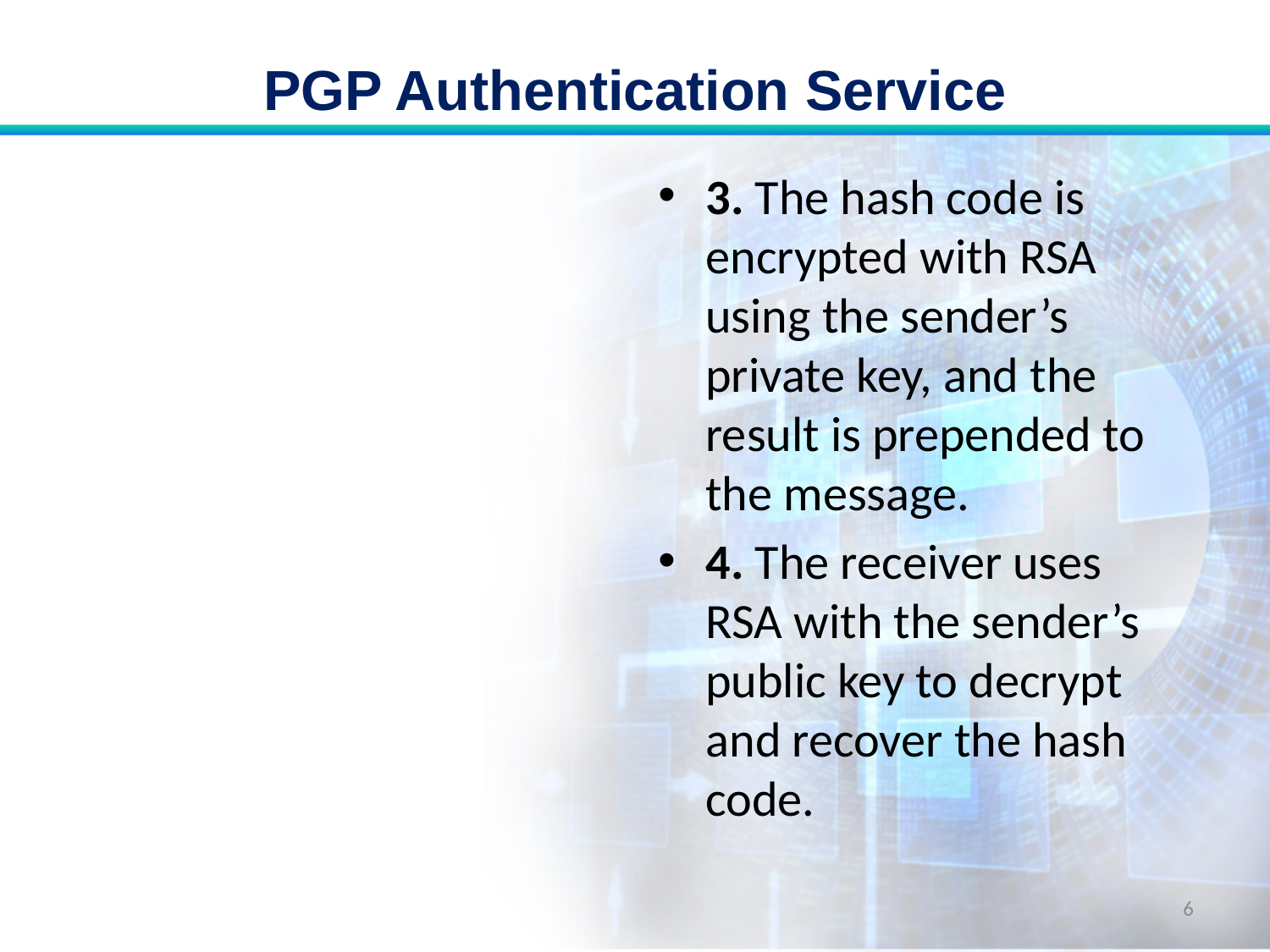

# PGP Authentication Service
3. The hash code is encrypted with RSA using the sender’s private key, and the result is prepended to the message.
4. The receiver uses RSA with the sender’s public key to decrypt and recover the hash code.
6